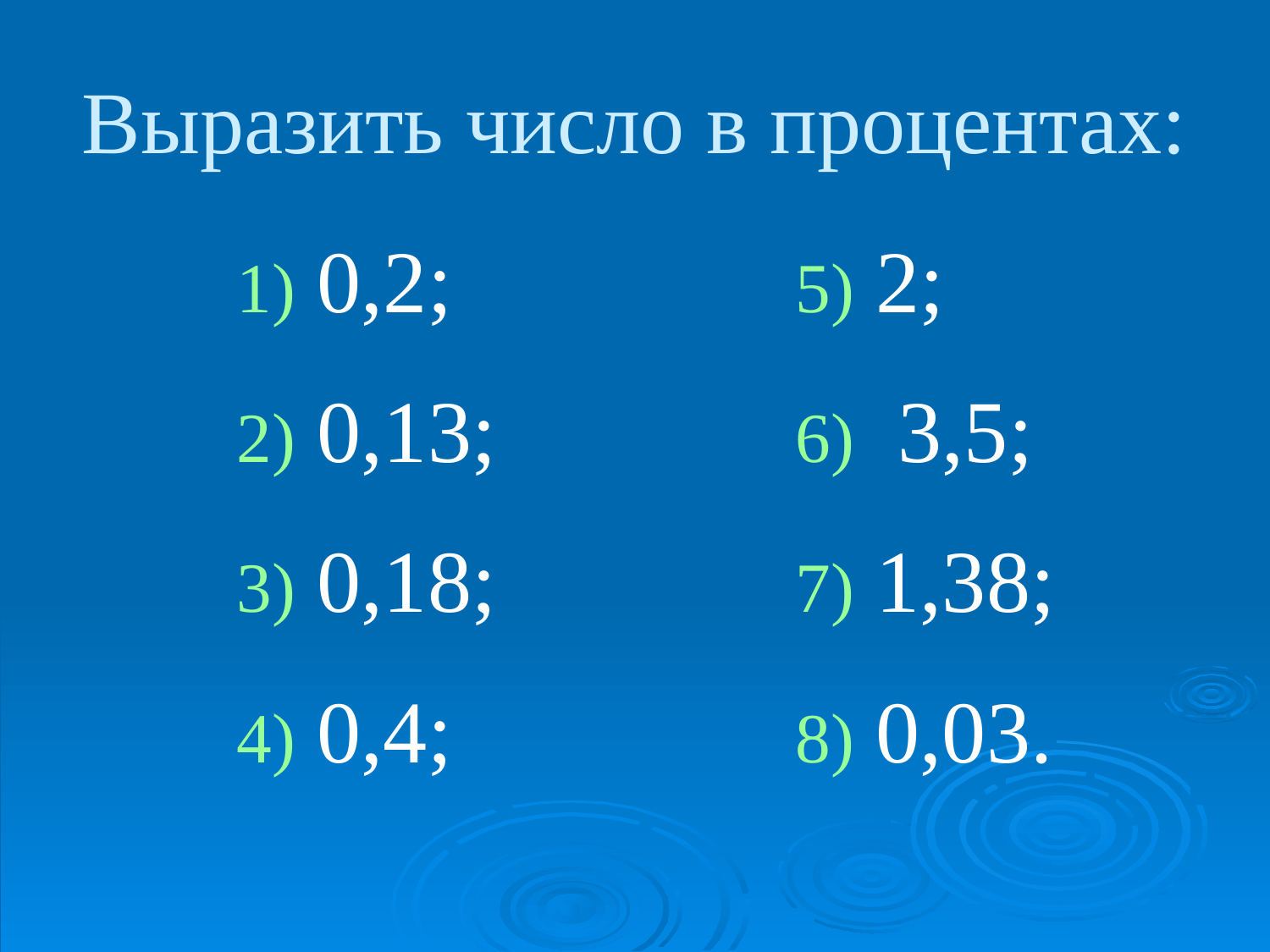

# Выразить число в процентах:
 0,2;
 0,13;
 0,18;
 0,4;
 2;
  3,5;
 1,38;
 0,03.